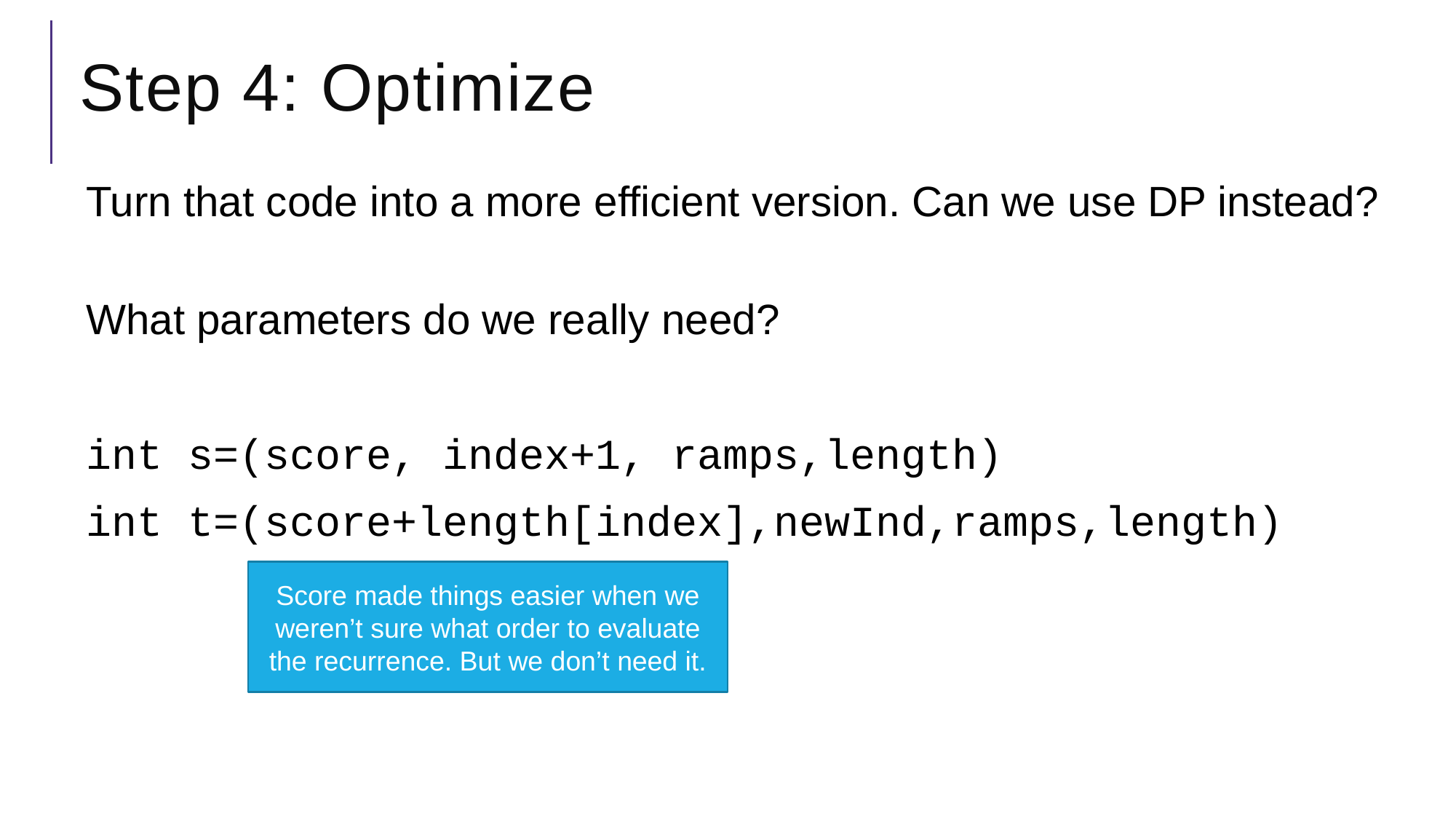

# Step 4: Optimize
Turn that code into a more efficient version. Can we use DP instead?
What parameters do we really need?

int s=(score, index+1, ramps,length)
int t=(score+length[index],newInd,ramps,length)
Score made things easier when we weren’t sure what order to evaluate the recurrence. But we don’t need it.